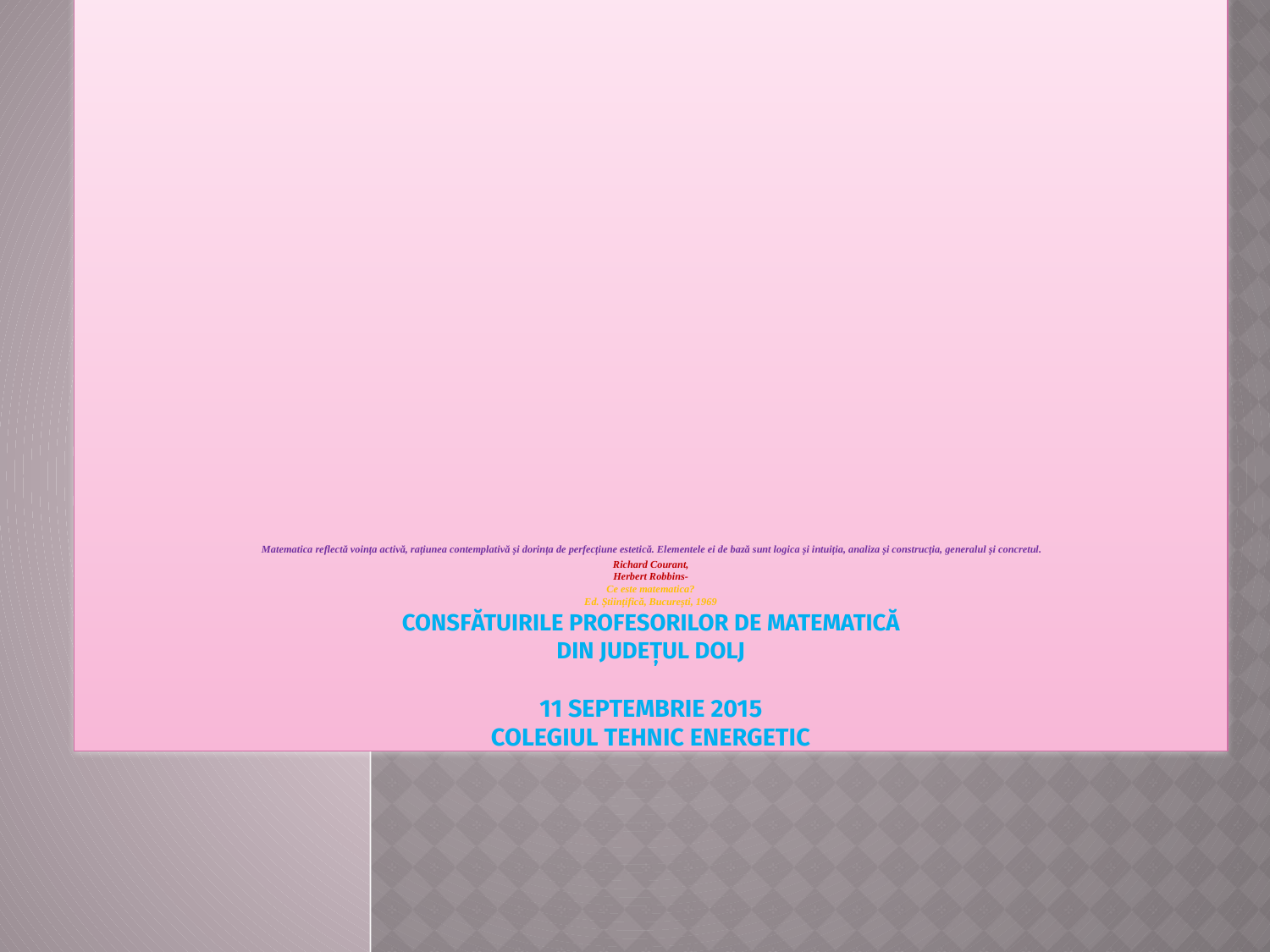

# Matematica reflectă voința activă, rațiunea contemplativă și dorința de perfecțiune estetică. Elementele ei de bază sunt logica și intuiția, analiza și construcția, generalul și concretul. Richard Courant, Herbert Robbins- Ce este matematica? Ed. Științifică, București, 1969 CONSFĂTUIRILE PROFESORILOR DE matematică DIN JUDEȚUL DOLJ 11 septembrie 2015 Colegiul Tehnic ENERGETIC